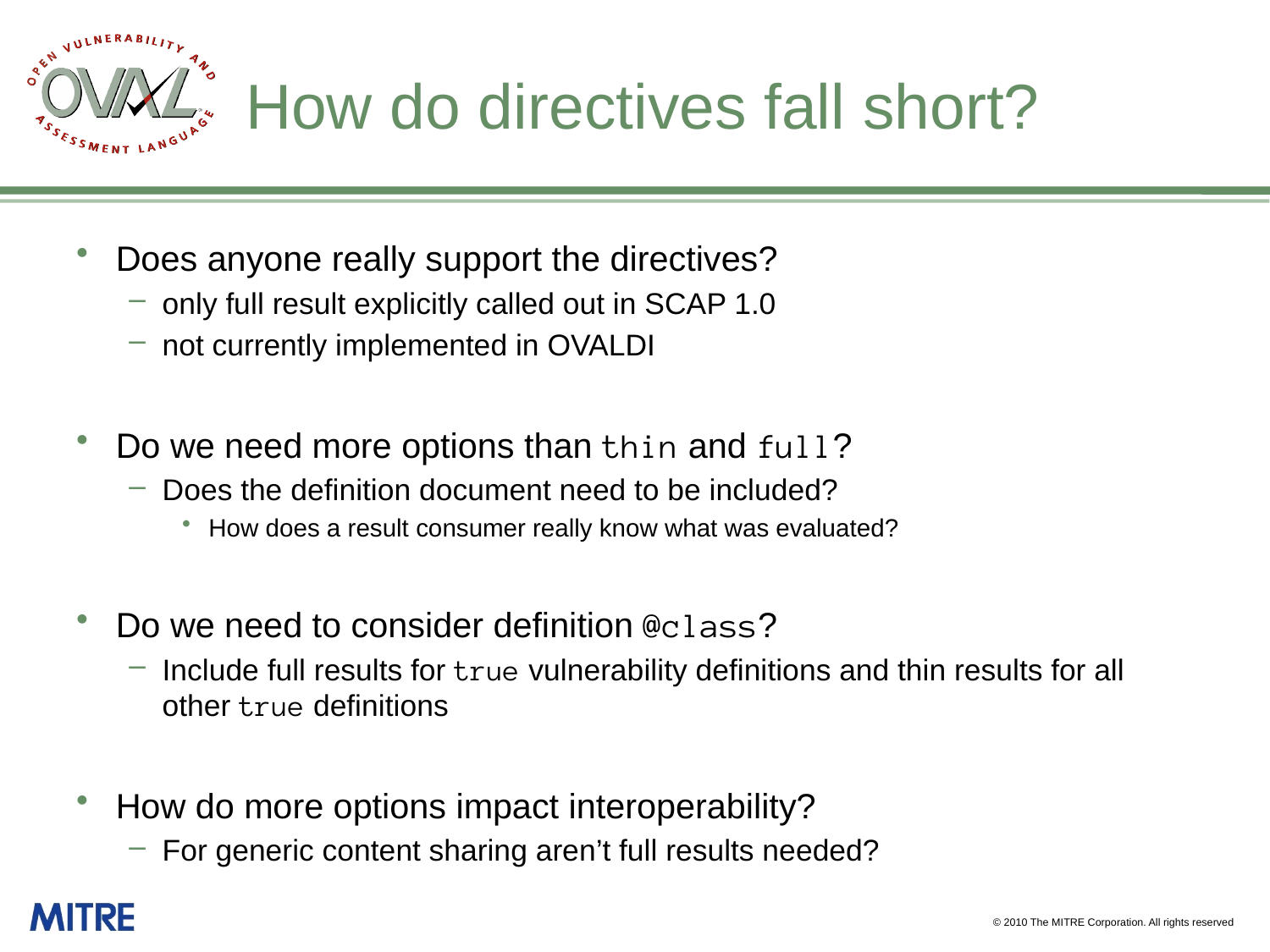

# How do directives fall short?
Does anyone really support the directives?
only full result explicitly called out in SCAP 1.0
not currently implemented in OVALDI

Do we need more options than thin and full?
Does the definition document need to be included?
How does a result consumer really know what was evaluated?

Do we need to consider definition @class?
Include full results for true vulnerability definitions and thin results for all other true definitions

How do more options impact interoperability?
For generic content sharing aren’t full results needed?